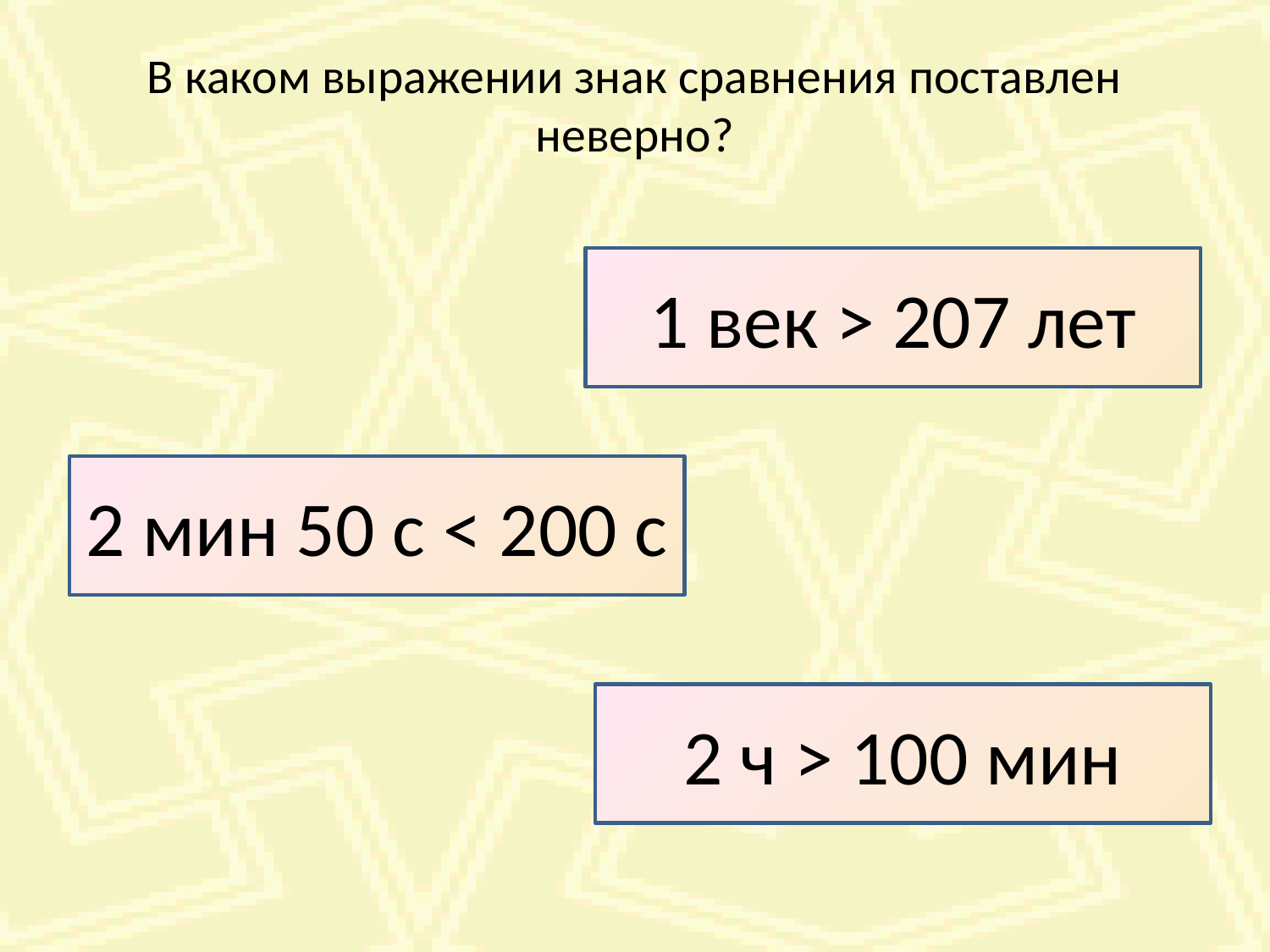

# В каком выражении знак сравнения поставлен неверно?
1 век > 207 лет
2 мин 50 с < 200 с
2 ч > 100 мин